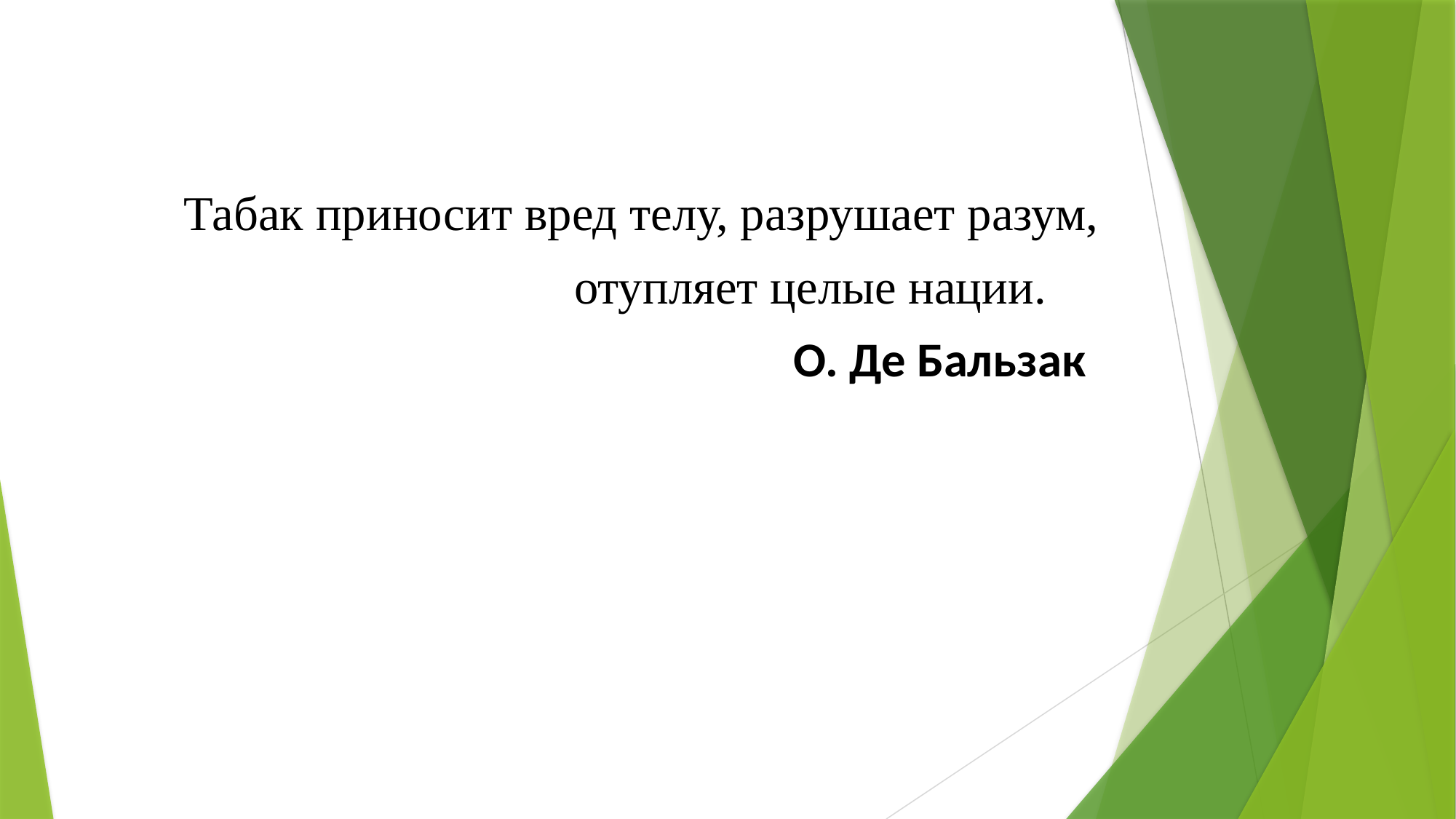

Табак приносит вред телу, разрушает разум,
                                   отупляет целые нации.
                                                                О. Де Бальзак